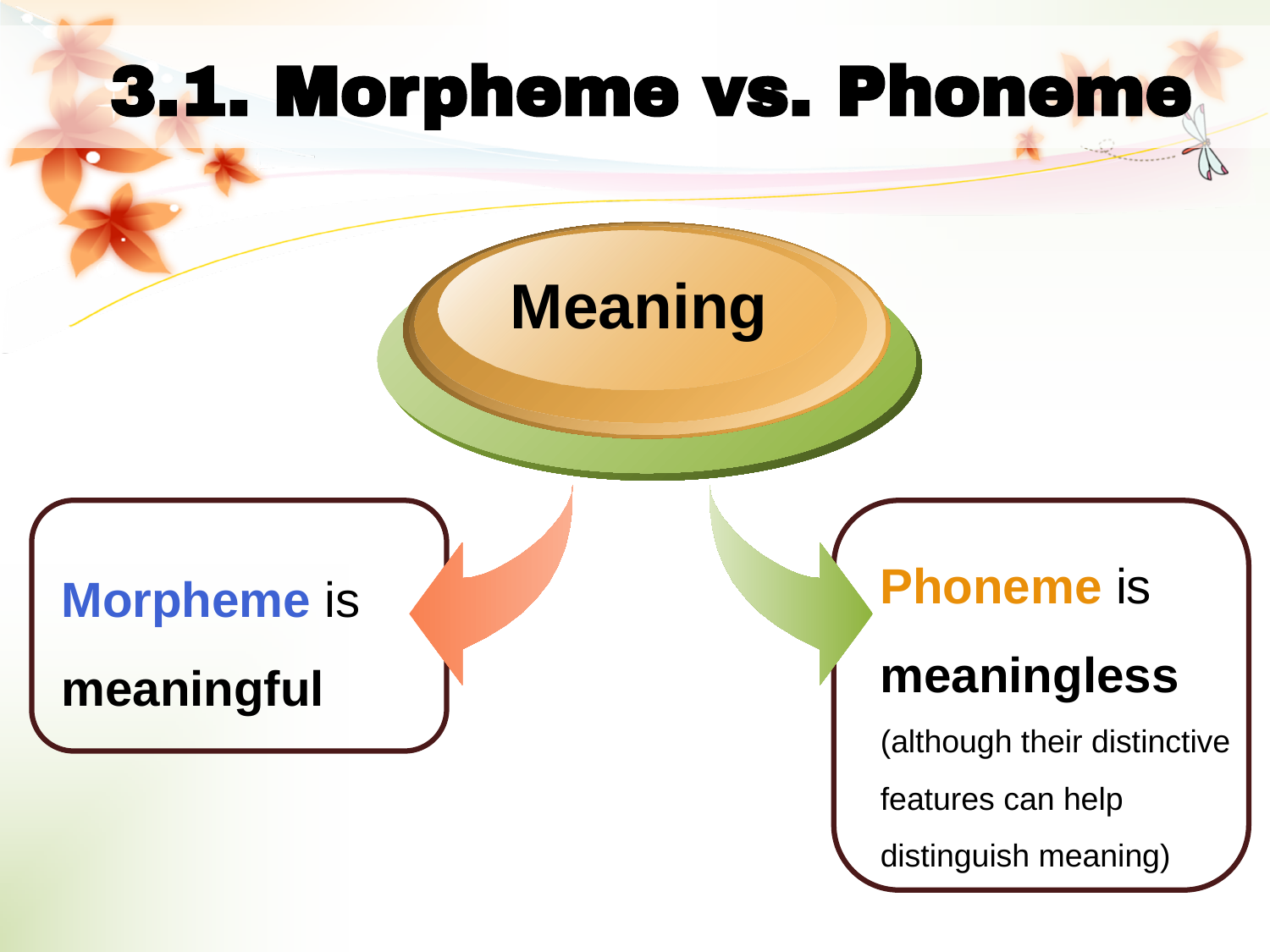

3.1. Morpheme vs. Phoneme

Meaning

Phoneme is meaningless (although their distinctive features can help distinguish meaning)
Morpheme is meaningful